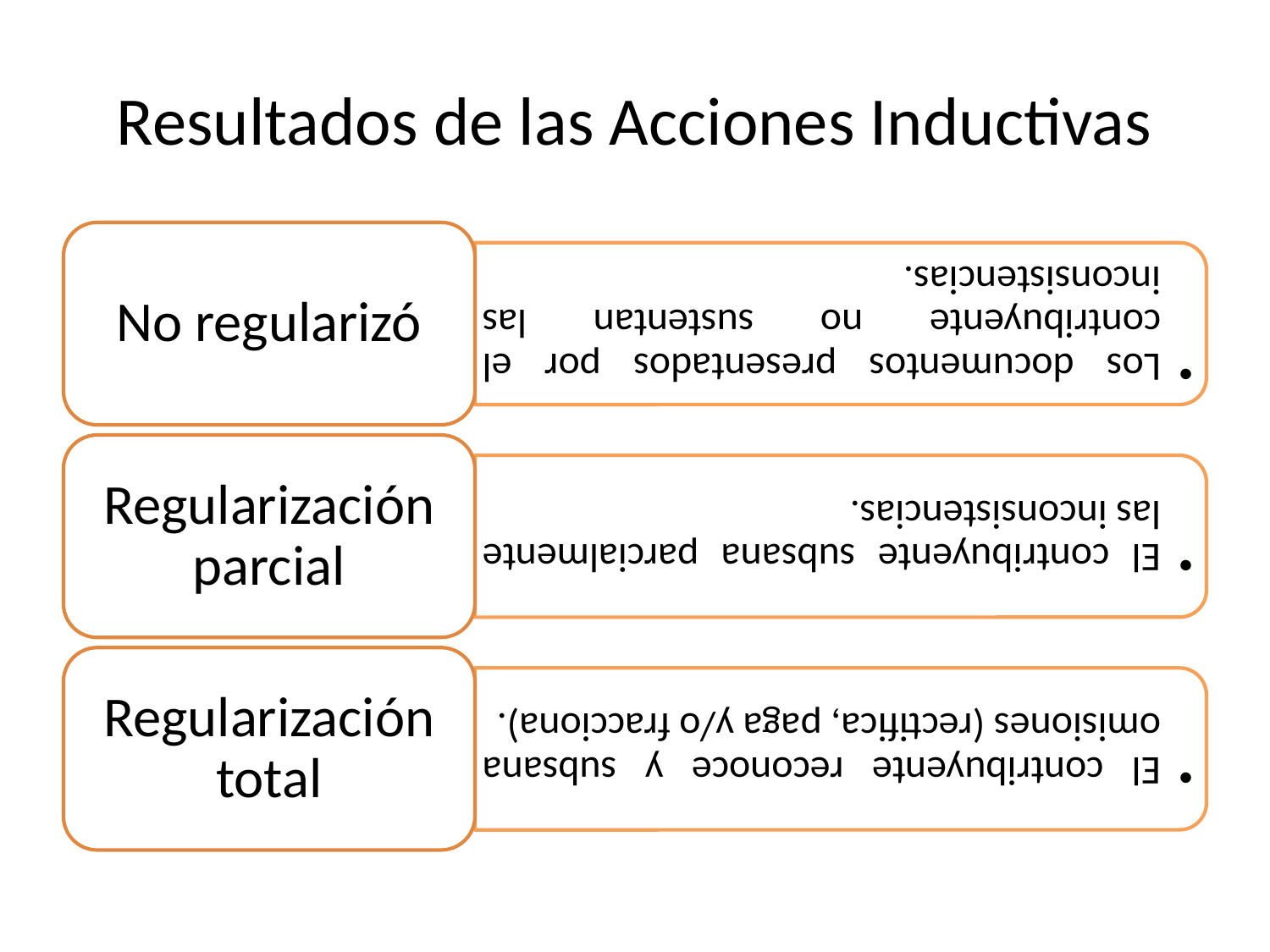

# Resultados de las Acciones Inductivas
Los documentos presentados por el contribuyente no sustentan las inconsistencias.
No regularizó
El contribuyente subsana parcialmente las inconsistencias.
Regularización parcial
El contribuyente reconoce y subsana omisiones (rectifica, paga y/o fracciona).
Regularización total